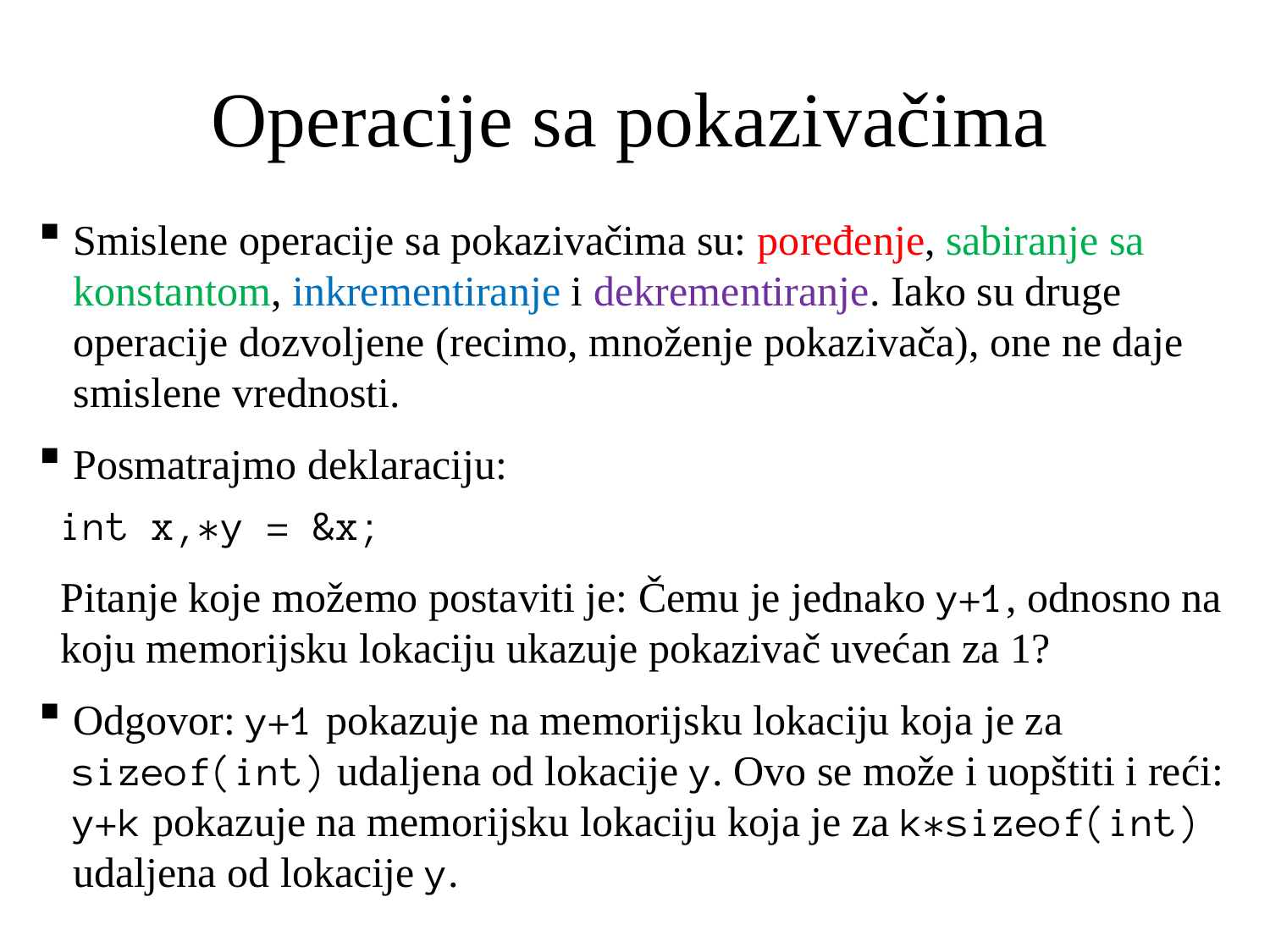

# Operacije sa pokazivačima
Smislene operacije sa pokazivačima su: poređenje, sabiranje sa konstantom, inkrementiranje i dekrementiranje. Iako su druge operacije dozvoljene (recimo, množenje pokazivača), one ne daje smislene vrednosti.
Posmatrajmo deklaraciju:
int x,*y = &x;
Pitanje koje možemo postaviti je: Čemu je jednako y+1, odnosno na koju memorijsku lokaciju ukazuje pokazivač uvećan za 1?
Odgovor: y+1 pokazuje na memorijsku lokaciju koja je za sizeof(int) udaljena od lokacije y. Ovo se može i uopštiti i reći: y+k pokazuje na memorijsku lokaciju koja je za k*sizeof(int) udaljena od lokacije y.